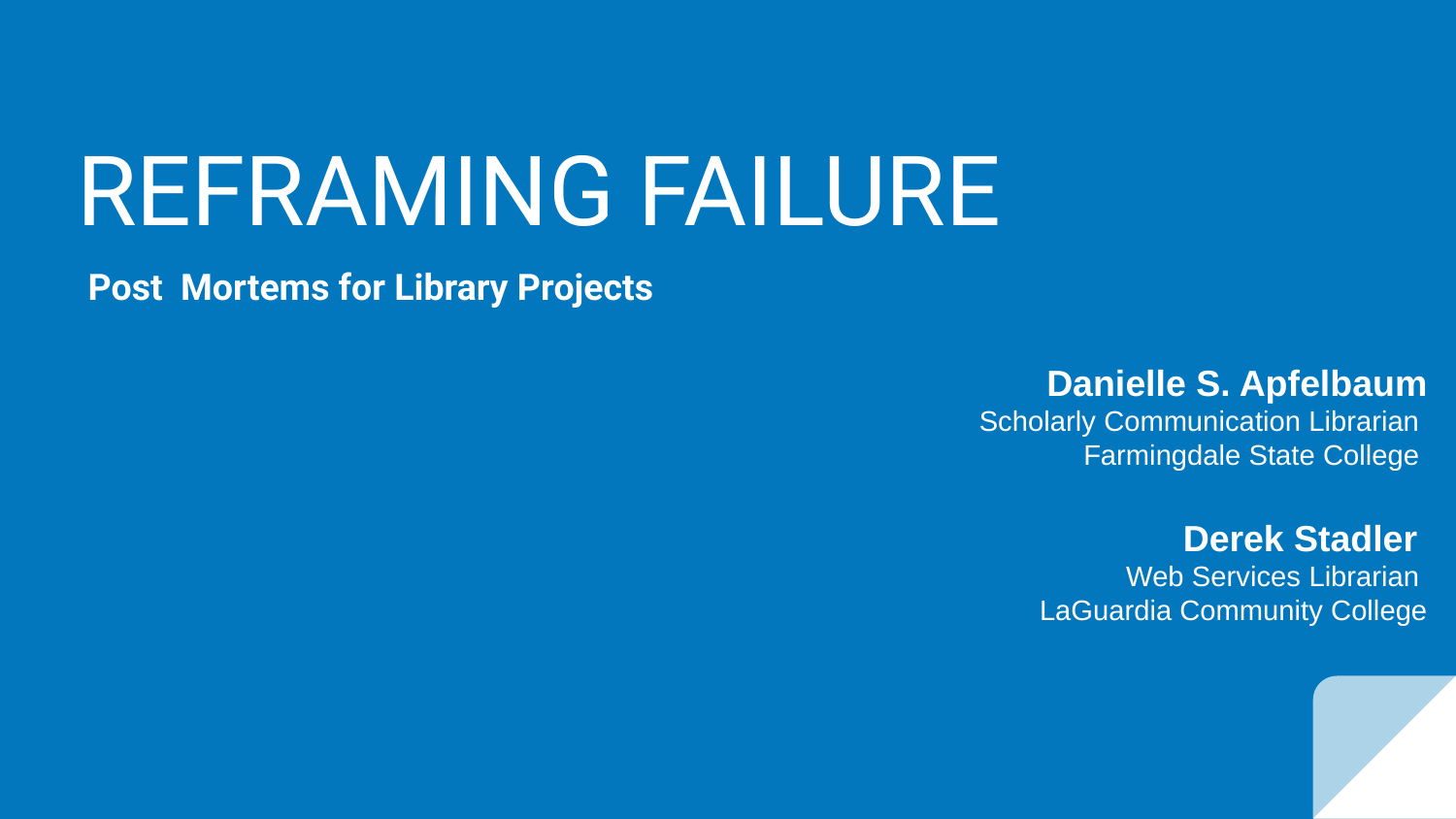

# REFRAMING FAILURE
Post  Mortems for Library Projects
Danielle S. Apfelbaum
Scholarly Communication Librarian
Farmingdale State College

Derek Stadler
Web Services Librarian
LaGuardia Community College